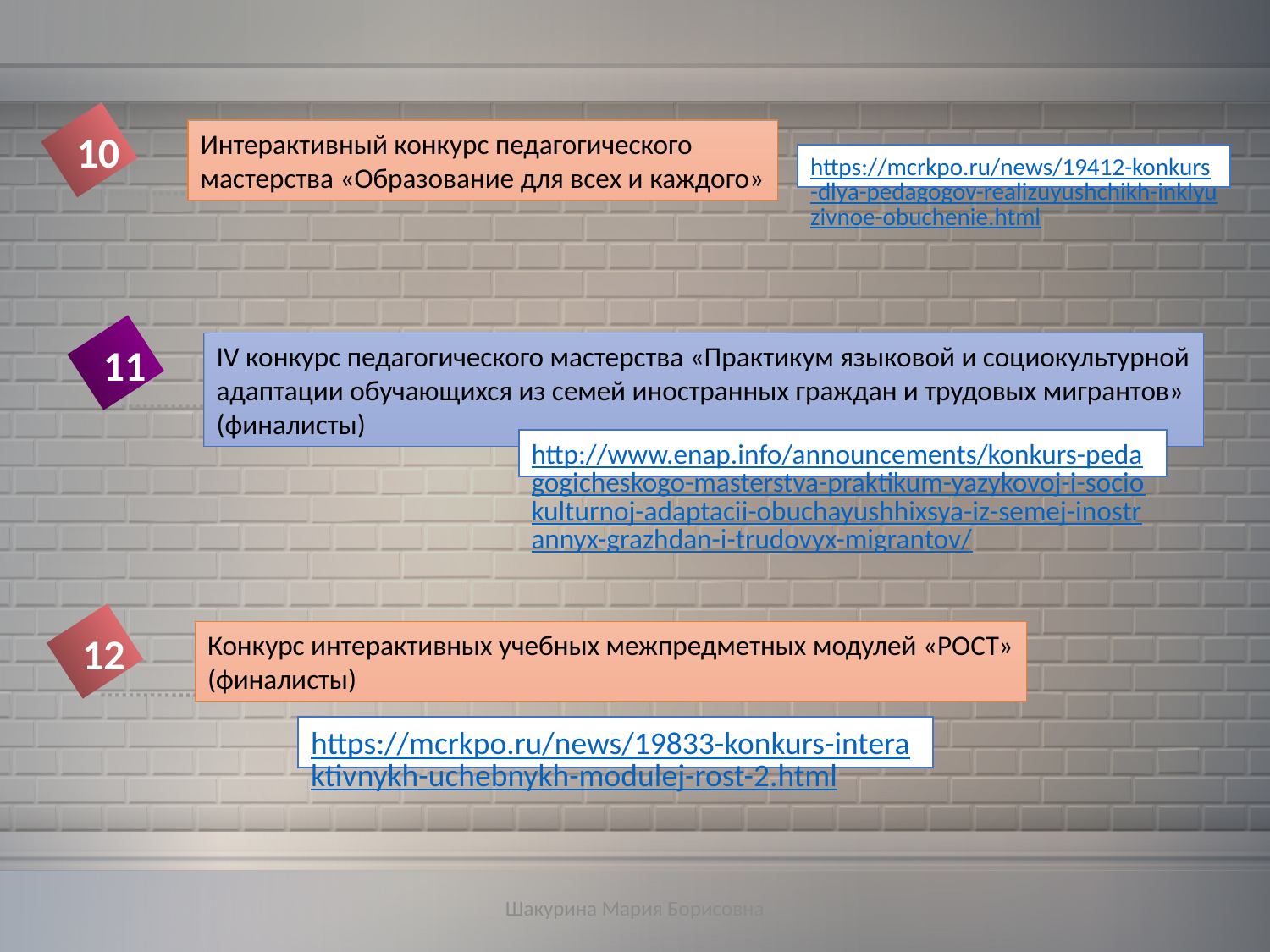

10
Интерактивный конкурс педагогического
мастерства «Образование для всех и каждого»

https://mcrkpo.ru/news/19412-konkurs-dlya-pedagogov-realizuyushchikh-inklyuzivnoe-obuchenie.html

11
IV конкурс педагогического мастерства «Практикум языковой и социокультурной
адаптации обучающихся из семей иностранных граждан и трудовых мигрантов»
(финалисты)

http://www.enap.info/announcements/konkurs-pedagogicheskogo-masterstva-praktikum-yazykovoj-i-sociokulturnoj-adaptacii-obuchayushhixsya-iz-semej-inostrannyx-grazhdan-i-trudovyx-migrantov/

12
Конкурс интерактивных учебных межпредметных модулей «РОСТ»
(финалисты)

https://mcrkpo.ru/news/19833-konkurs-interaktivnykh-uchebnykh-modulej-rost-2.html
Шакурина Мария Борисовна